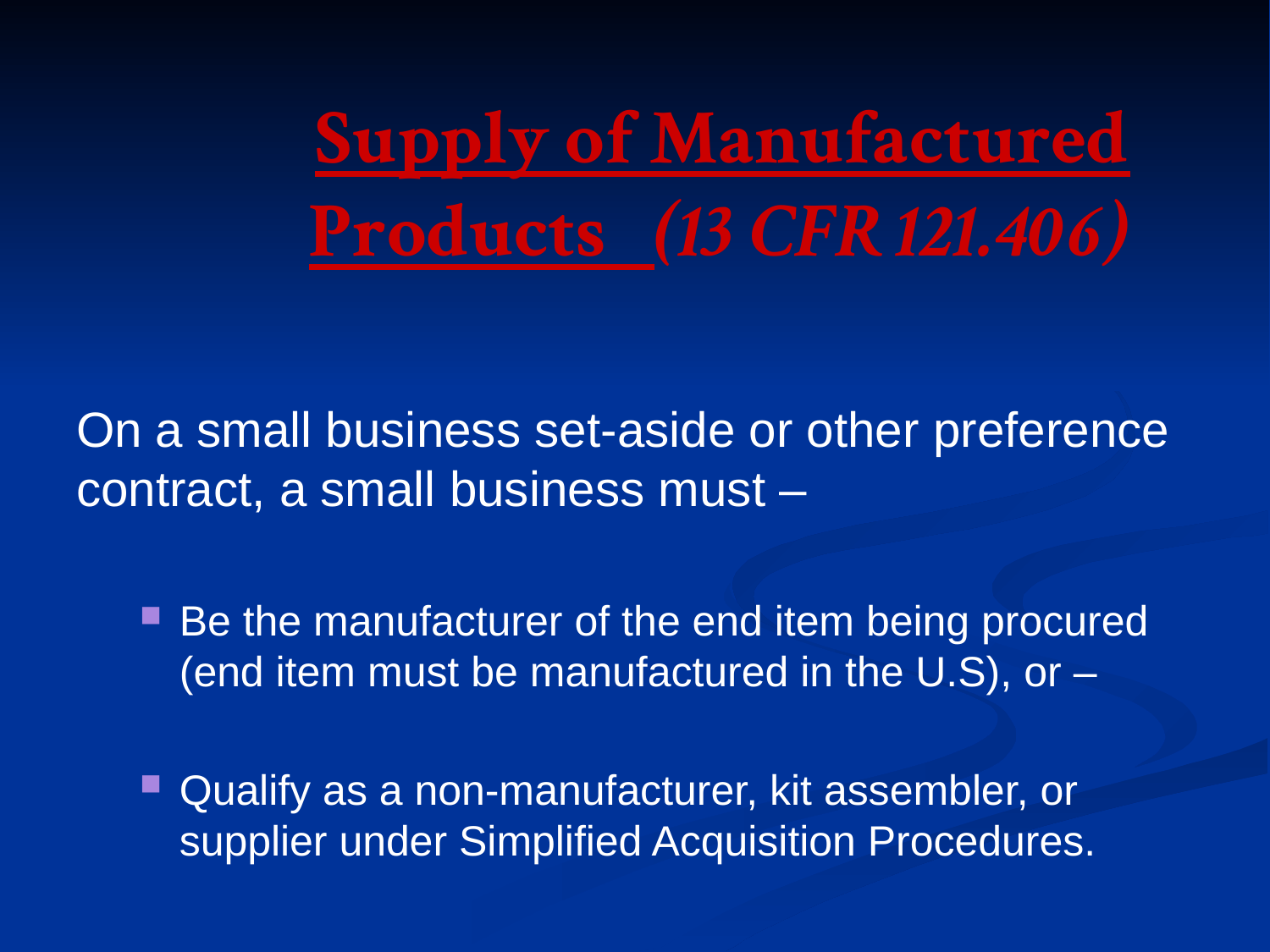

# Supply of Manufactured Products   (13 CFR 121.406)
On a small business set-aside or other preference contract, a small business must –

Be the manufacturer of the end item being procured (end item must be manufactured in the U.S), or –

Qualify as a non-manufacturer, kit assembler, or supplier under Simplified Acquisition Procedures.